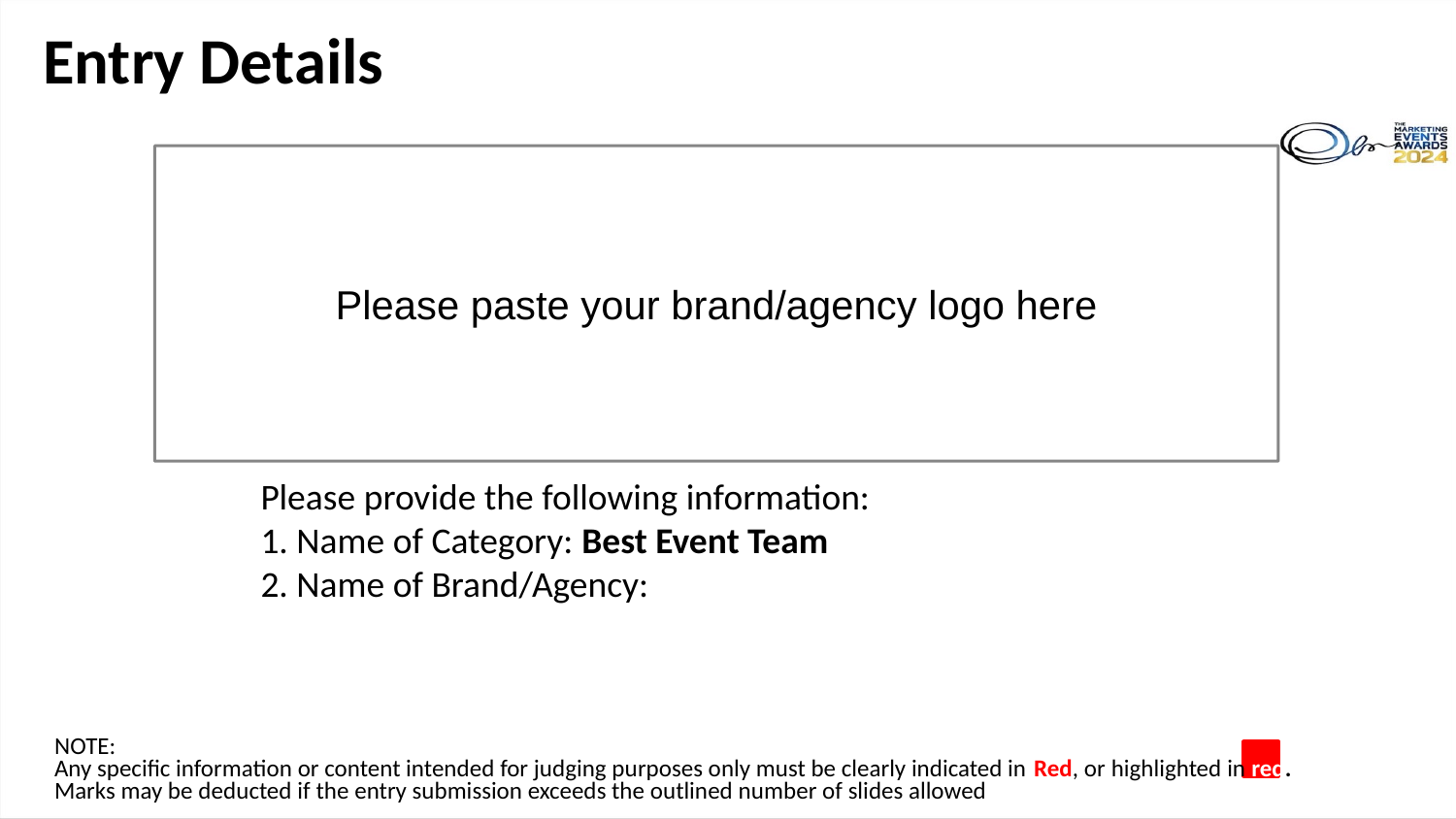

Entry Details
Please paste your brand/agency logo here
Please provide the following information:
1. Name of Category: Best Event Team
2. Name of Brand/Agency:
NOTE: 
Any specific information or content intended for judging purposes only must be clearly indicated in Red, or highlighted in red. 
Marks may be deducted if the entry submission exceeds the outlined number of slides allowed